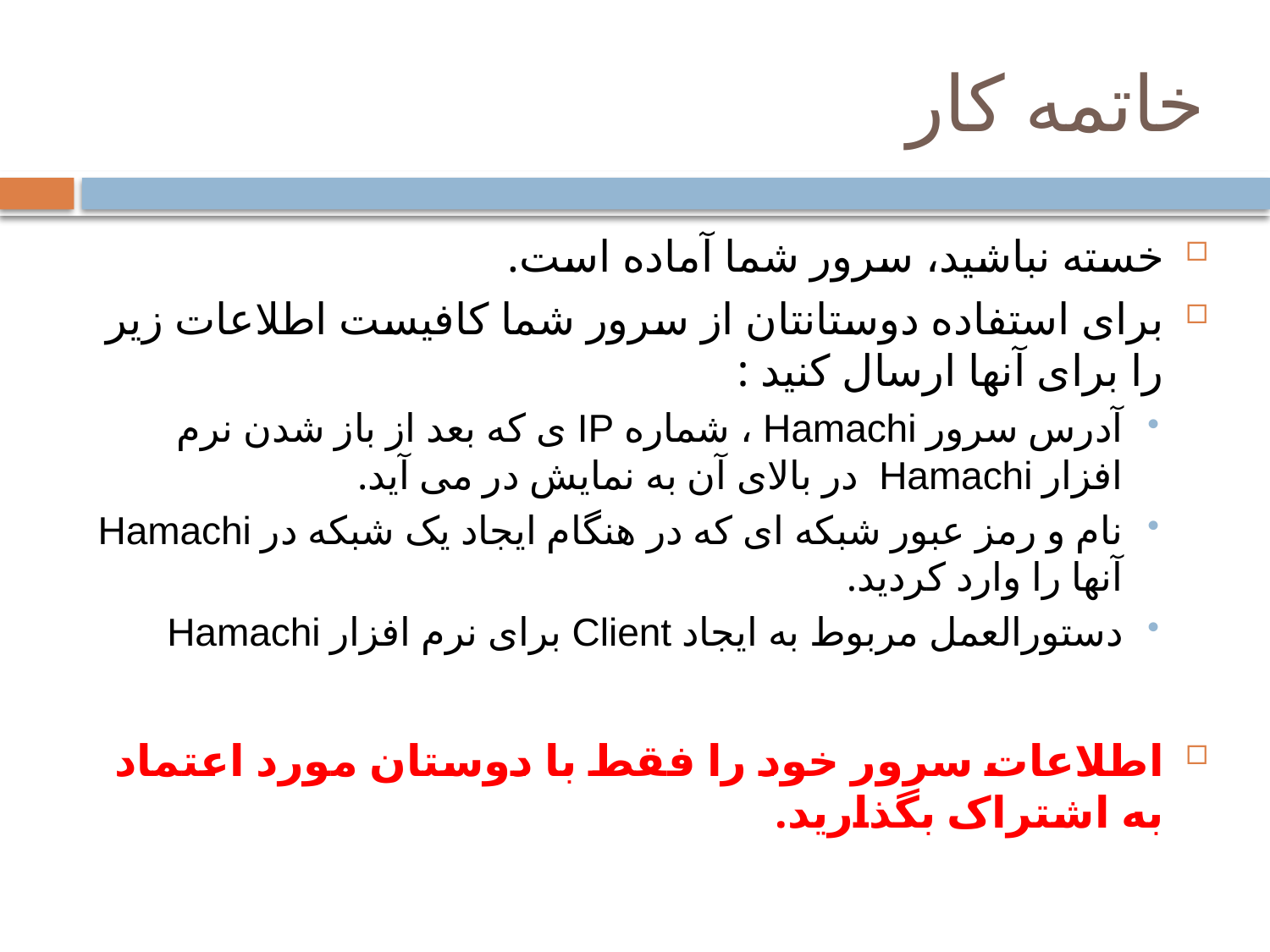

# خاتمه کار
خسته نباشید، سرور شما آماده است.
برای استفاده دوستانتان از سرور شما کافیست اطلاعات زیر را برای آنها ارسال کنید :
آدرس سرور Hamachi ، شماره IP ی که بعد از باز شدن نرم افزار Hamachi  در بالای آن به نمایش در می آید.
نام و رمز عبور شبکه ای که در هنگام ایجاد یک شبکه در Hamachi آنها را وارد کردید.
دستورالعمل مربوط به ایجاد Client برای نرم افزار Hamachi

اطلاعات سرور خود را فقط با دوستان مورد اعتماد به اشتراک بگذارید.